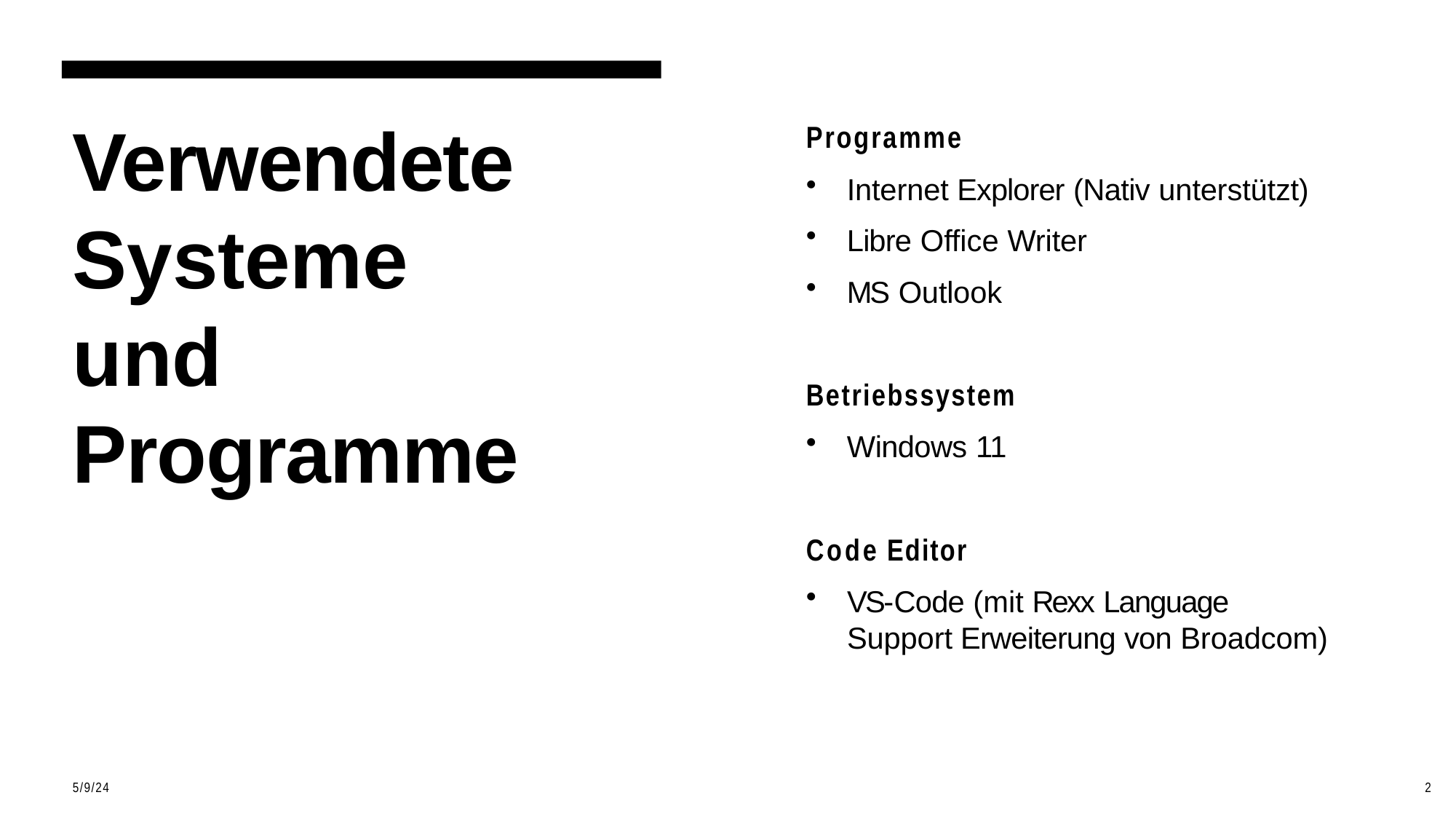

# Verwendete Systeme und Programme
Programme
Internet Explorer (Nativ unterstützt)
Libre Office Writer
MS Outlook
Betriebssystem
Windows 11
Code Editor
VS-Code (mit Rexx Language Support Erweiterung von Broadcom)
5/9/24
2